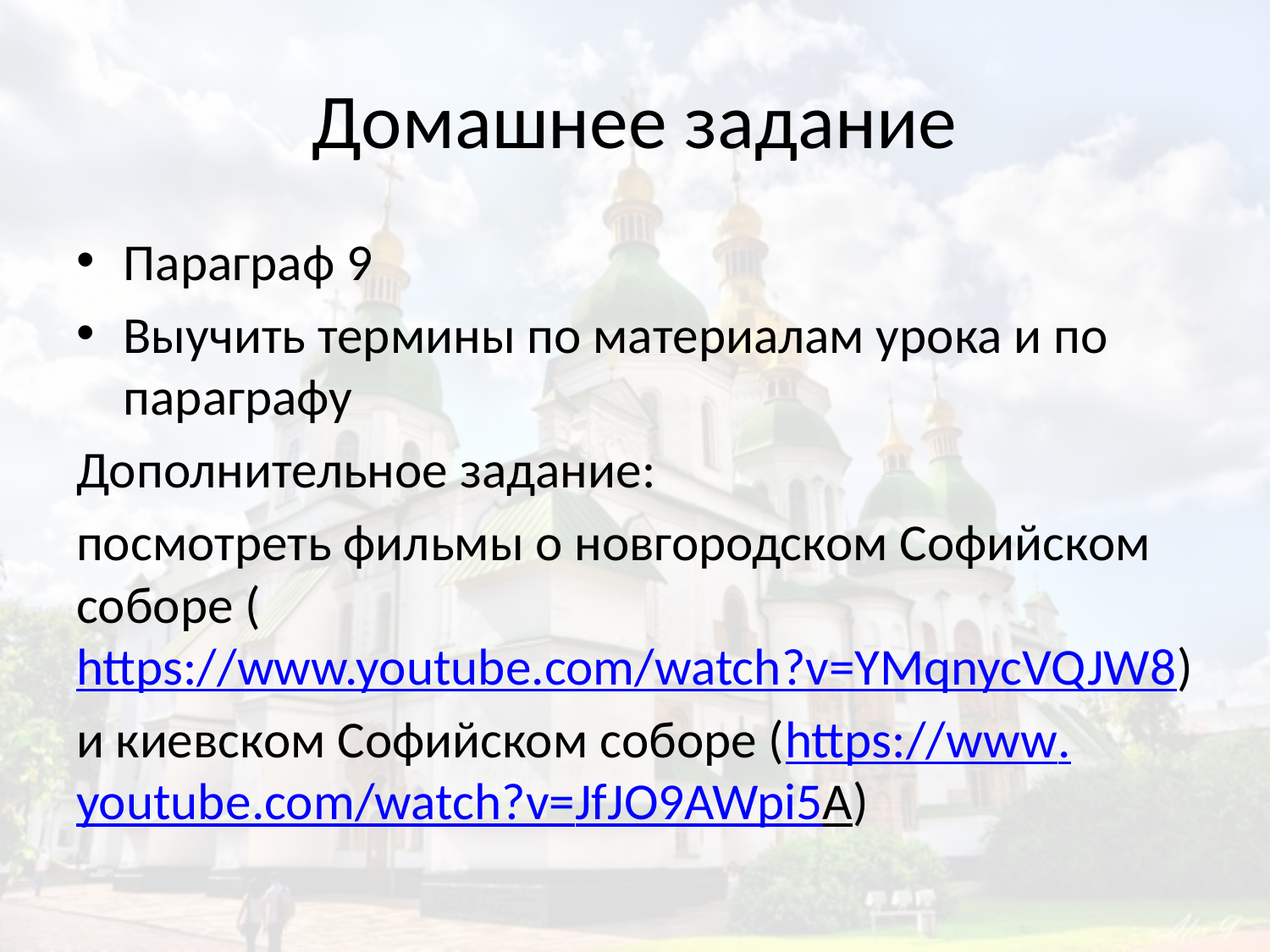

# Домашнее задание
Параграф 9
Выучить термины по материалам урока и по параграфу
Дополнительное задание:
посмотреть фильмы о новгородском Софийском соборе (https://www.youtube.com/watch?v=YMqnycVQJW8)
и киевском Софийском соборе (https://www.youtube.com/watch?v=JfJO9AWpi5A)